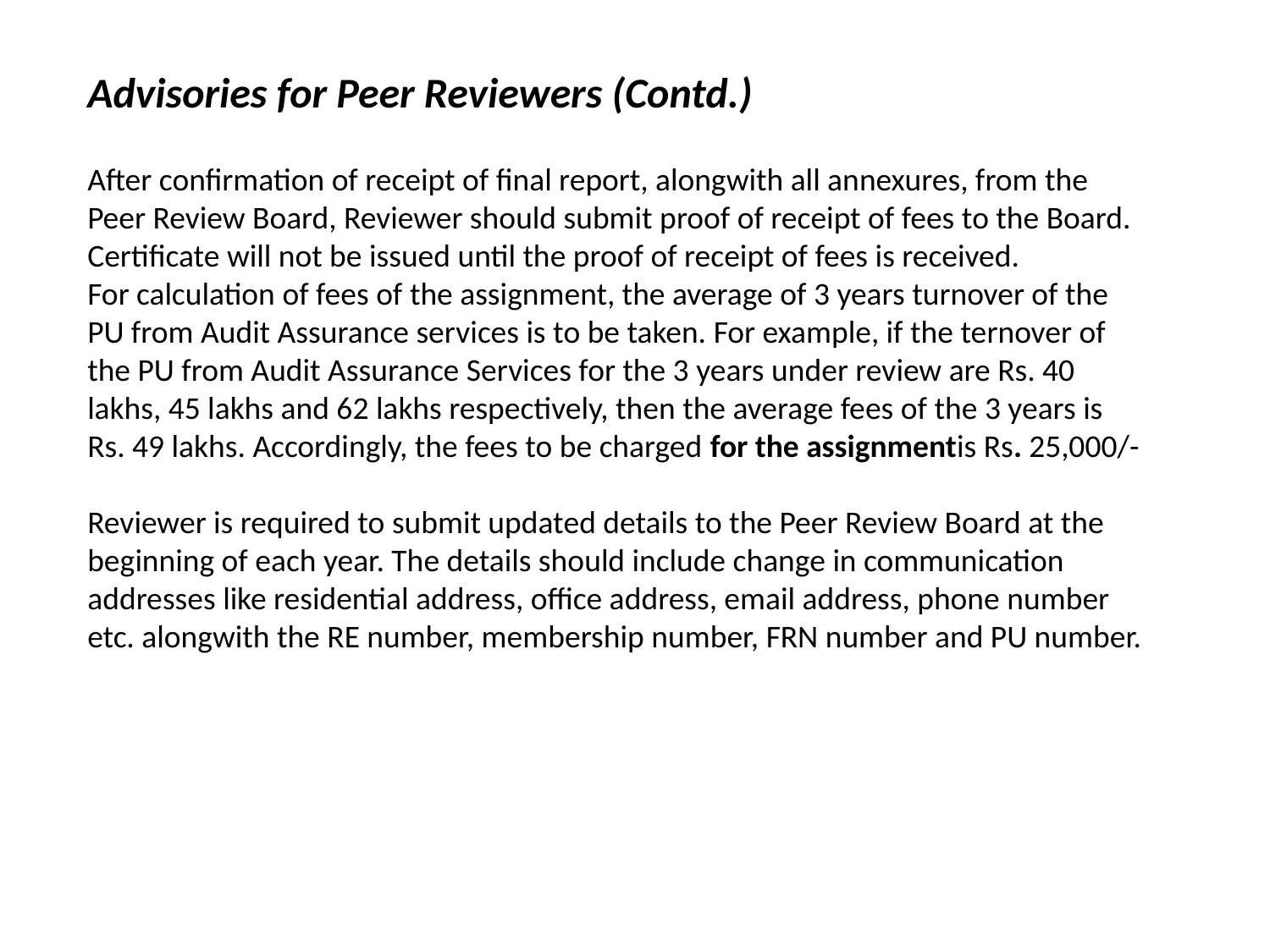

Advisories for Peer Reviewers (Contd.)

After confirmation of receipt of final report, alongwith all annexures, from the Peer Review Board, Reviewer should submit proof of receipt of fees to the Board. Certificate will not be issued until the proof of receipt of fees is received.
For calculation of fees of the assignment, the average of 3 years turnover of the PU from Audit Assurance services is to be taken. For example, if the ternover of the PU from Audit Assurance Services for the 3 years under review are Rs. 40 lakhs, 45 lakhs and 62 lakhs respectively, then the average fees of the 3 years is Rs. 49 lakhs. Accordingly, the fees to be charged for the assignmentis Rs. 25,000/-
Reviewer is required to submit updated details to the Peer Review Board at the beginning of each year. The details should include change in communication addresses like residential address, office address, email address, phone number etc. alongwith the RE number, membership number, FRN number and PU number.